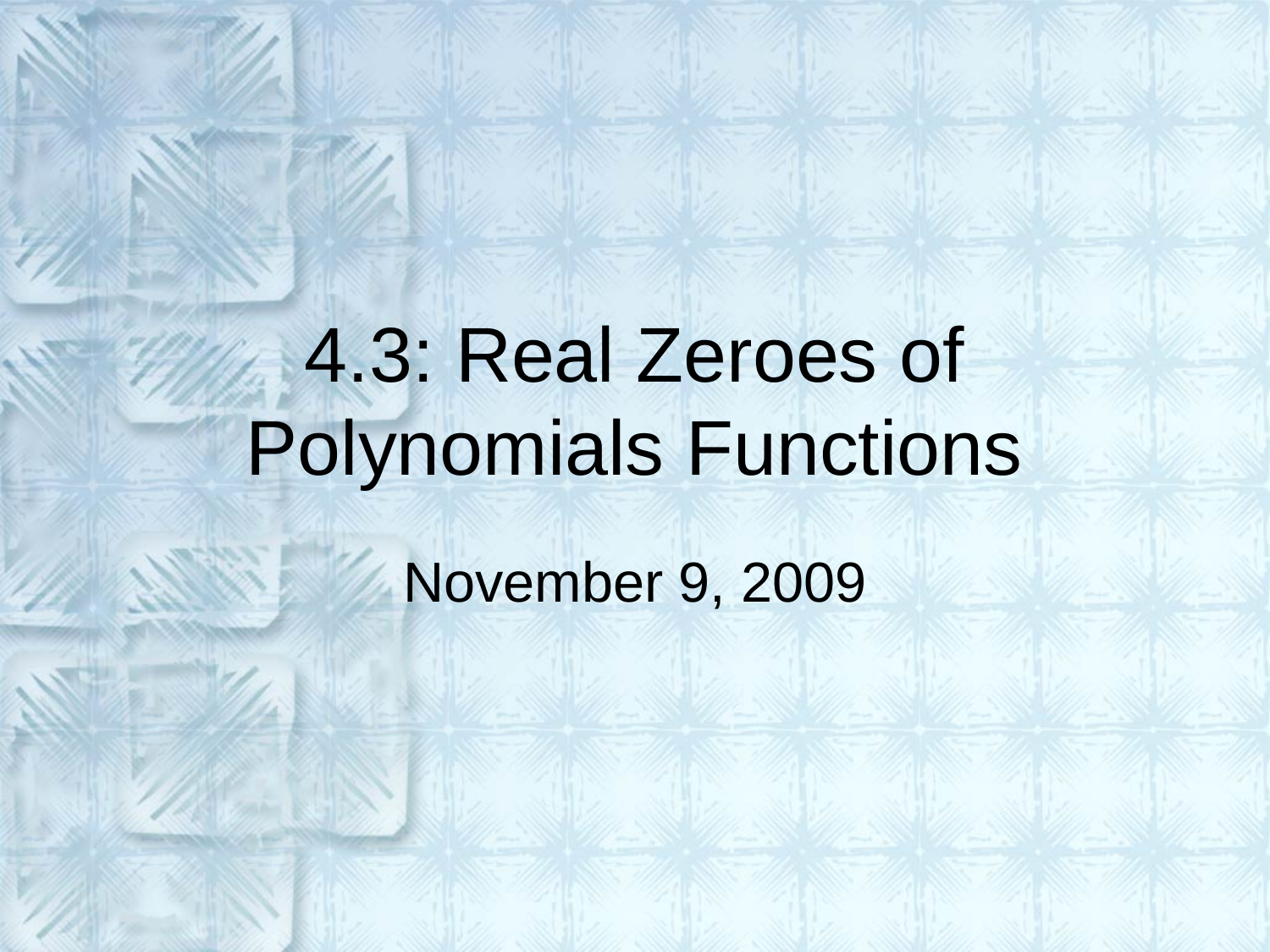

# 4.3: Real Zeroes of Polynomials Functions
November 9, 2009